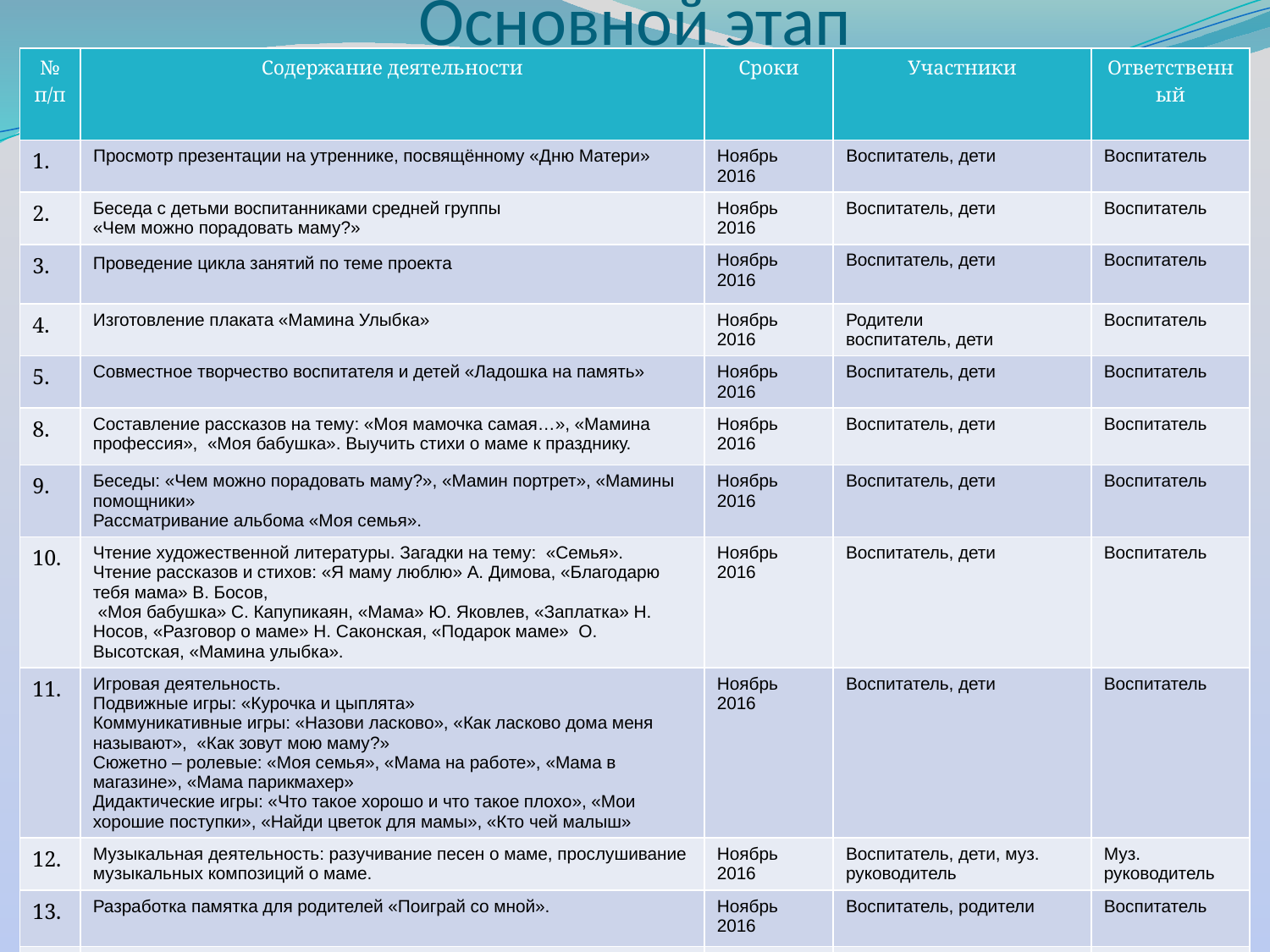

# Основной этап
| № п/п | Содержание деятельности | Сроки | Участники | Ответственный |
| --- | --- | --- | --- | --- |
| 1. | Просмотр презентации на утреннике, посвящённому «Дню Матери» | Ноябрь 2016 | Воспитатель, дети | Воспитатель |
| 2. | Беседа с детьми воспитанниками средней группы «Чем можно порадовать маму?» | Ноябрь 2016 | Воспитатель, дети | Воспитатель |
| 3. | Проведение цикла занятий по теме проекта | Ноябрь 2016 | Воспитатель, дети | Воспитатель |
| 4. | Изготовление плаката «Мамина Улыбка» | Ноябрь 2016 | Родители воспитатель, дети | Воспитатель |
| 5. | Совместное творчество воспитателя и детей «Ладошка на память» | Ноябрь 2016 | Воспитатель, дети | Воспитатель |
| 8. | Составление рассказов на тему: «Моя мамочка самая…», «Мамина профессия», «Моя бабушка». Выучить стихи о маме к празднику. | Ноябрь 2016 | Воспитатель, дети | Воспитатель |
| 9. | Беседы: «Чем можно порадовать маму?», «Мамин портрет», «Мамины помощники» Рассматривание альбома «Моя семья». | Ноябрь 2016 | Воспитатель, дети | Воспитатель |
| 10. | Чтение художественной литературы. Загадки на тему: «Семья». Чтение рассказов и стихов: «Я маму люблю» А. Димова, «Благодарю тебя мама» В. Босов, «Моя бабушка» С. Капупикаян, «Мама» Ю. Яковлев, «Заплатка» Н. Носов, «Разговор о маме» Н. Саконская, «Подарок маме» О. Высотская, «Мамина улыбка». | Ноябрь 2016 | Воспитатель, дети | Воспитатель |
| 11. | Игровая деятельность. Подвижные игры: «Курочка и цыплята» Коммуникативные игры: «Назови ласково», «Как ласково дома меня называют», «Как зовут мою маму?» Сюжетно – ролевые: «Моя семья», «Мама на работе», «Мама в магазине», «Мама парикмахер» Дидактические игры: «Что такое хорошо и что такое плохо», «Мои хорошие поступки», «Найди цветок для мамы», «Кто чей малыш» | Ноябрь 2016 | Воспитатель, дети | Воспитатель |
| 12. | Музыкальная деятельность: разучивание песен о маме, прослушивание музыкальных композиций о маме. | Ноябрь 2016 | Воспитатель, дети, муз. руководитель | Муз. руководитель |
| 13. | Разработка памятка для родителей «Поиграй со мной». | Ноябрь 2016 | Воспитатель, родители | Воспитатель |
| 14. | Рисунки детей «Милой мамочки портрет» | Ноябрь 2016 | Воспитатель, дети | Воспитатель |